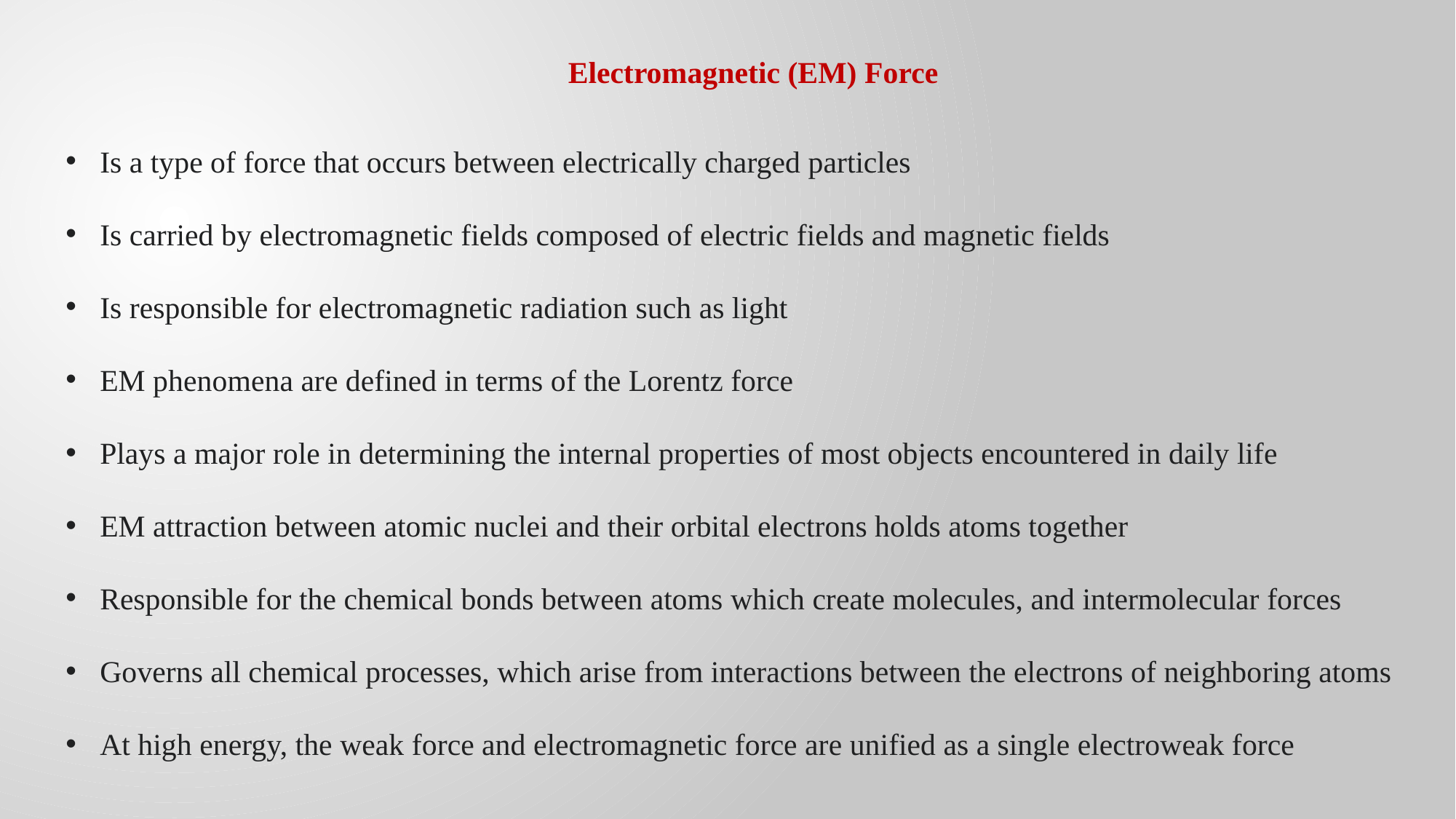

Electromagnetic (EM) Force
Is a type of force that occurs between electrically charged particles

Is carried by electromagnetic fields composed of electric fields and magnetic fields

Is responsible for electromagnetic radiation such as light

EM phenomena are defined in terms of the Lorentz force

Plays a major role in determining the internal properties of most objects encountered in daily life

EM attraction between atomic nuclei and their orbital electrons holds atoms together

Responsible for the chemical bonds between atoms which create molecules, and intermolecular forces

Governs all chemical processes, which arise from interactions between the electrons of neighboring atoms

At high energy, the weak force and electromagnetic force are unified as a single electroweak force